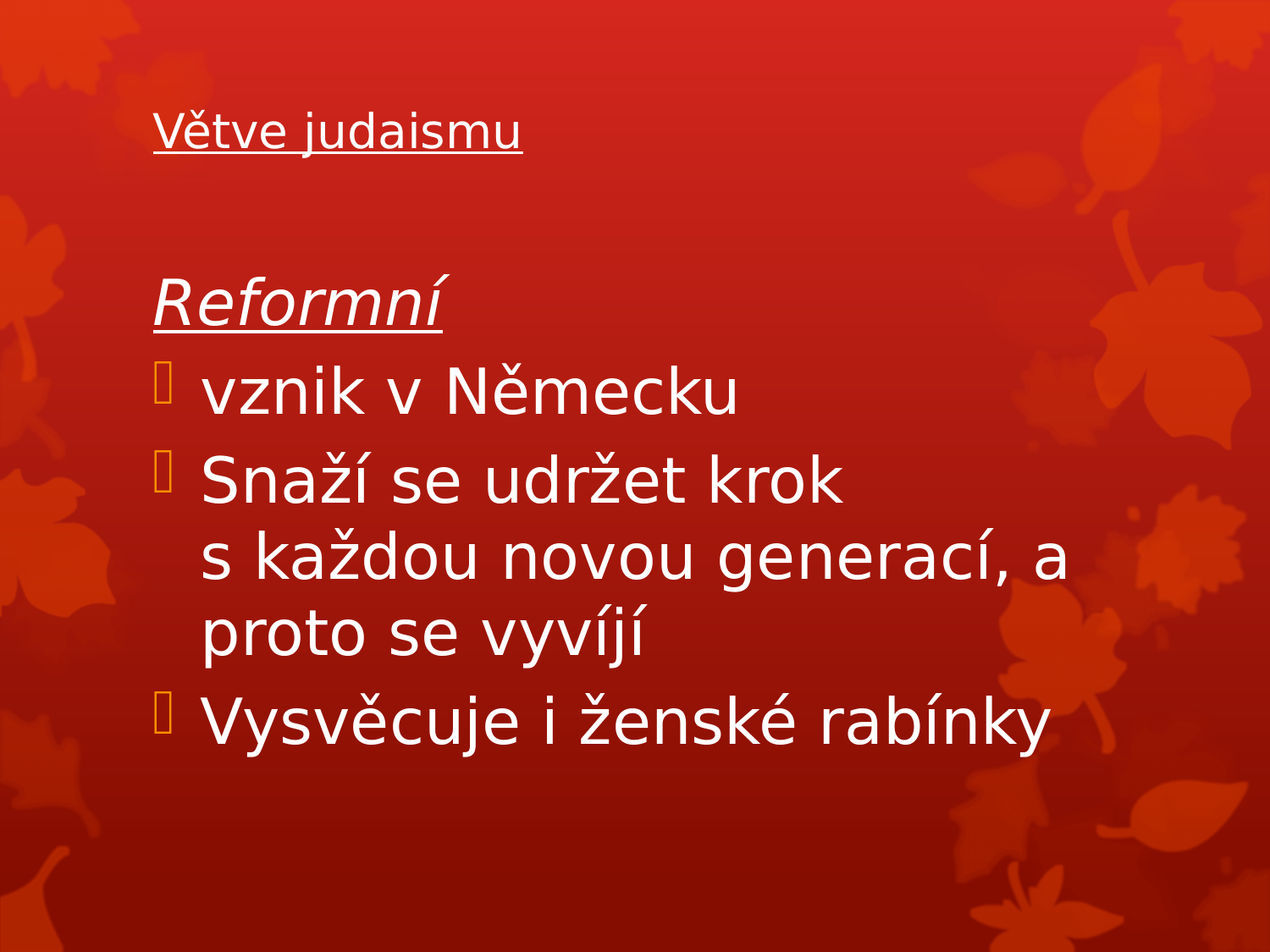

# Větve judaismu
Reformní
vznik v Německu
Snaží se udržet krok s každou novou generací, a proto se vyvíjí
Vysvěcuje i ženské rabínky